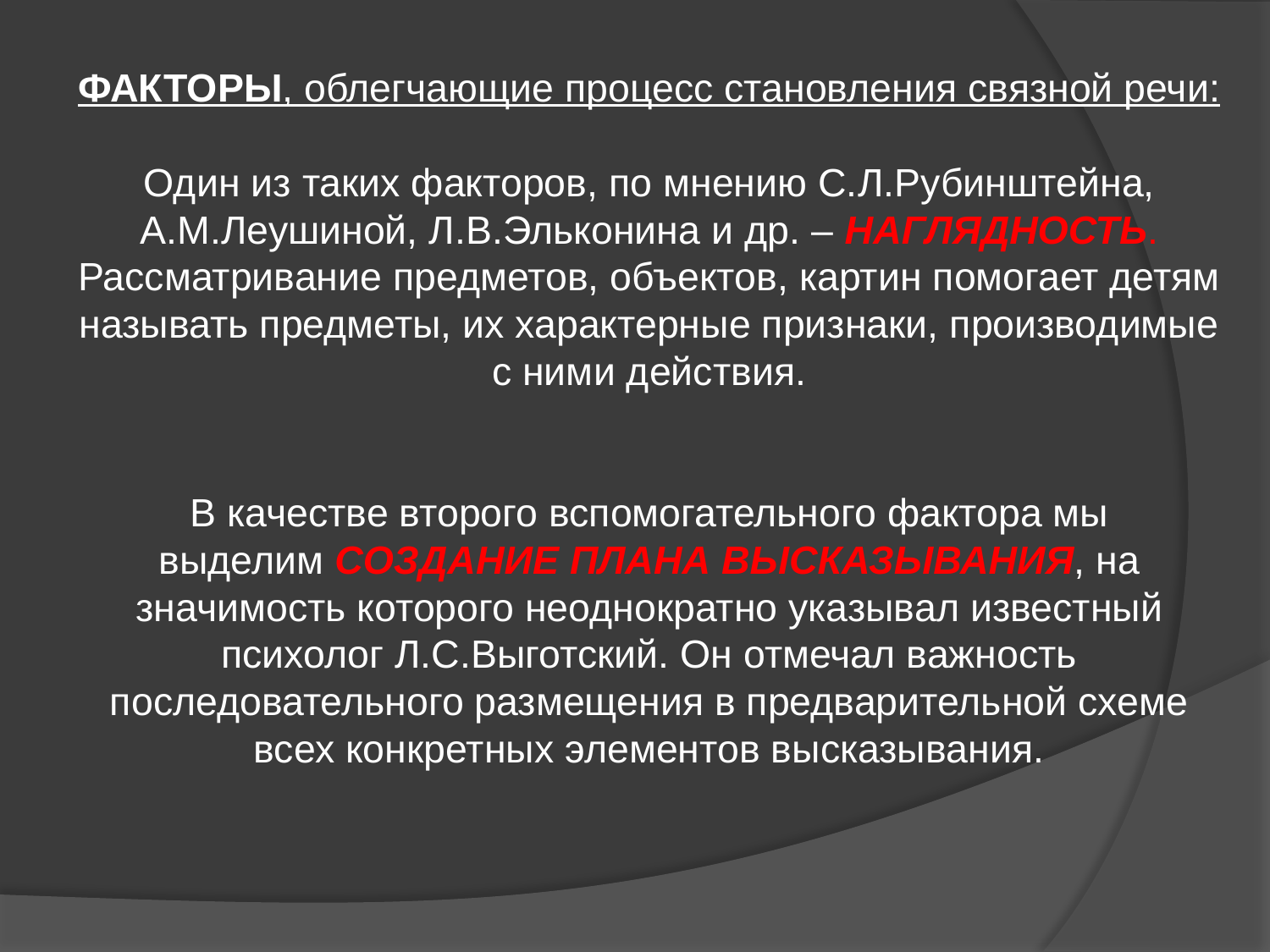

# ФАКТОРЫ, облегчающие процесс становления связной речи: Один из таких факторов, по мнению С.Л.Рубинштейна, А.М.Леушиной, Л.В.Эльконина и др. – НАГЛЯДНОСТЬ. Рассматривание предметов, объектов, картин помогает детям называть предметы, их характерные признаки, производимые с ними действия. В качестве второго вспомогательного фактора мы выделим СОЗДАНИЕ ПЛАНА ВЫСКАЗЫВАНИЯ, на значимость которого неоднократно указывал известный психолог Л.С.Выготский. Он отмечал важность последовательного размещения в предварительной схеме всех конкретных элементов высказывания.